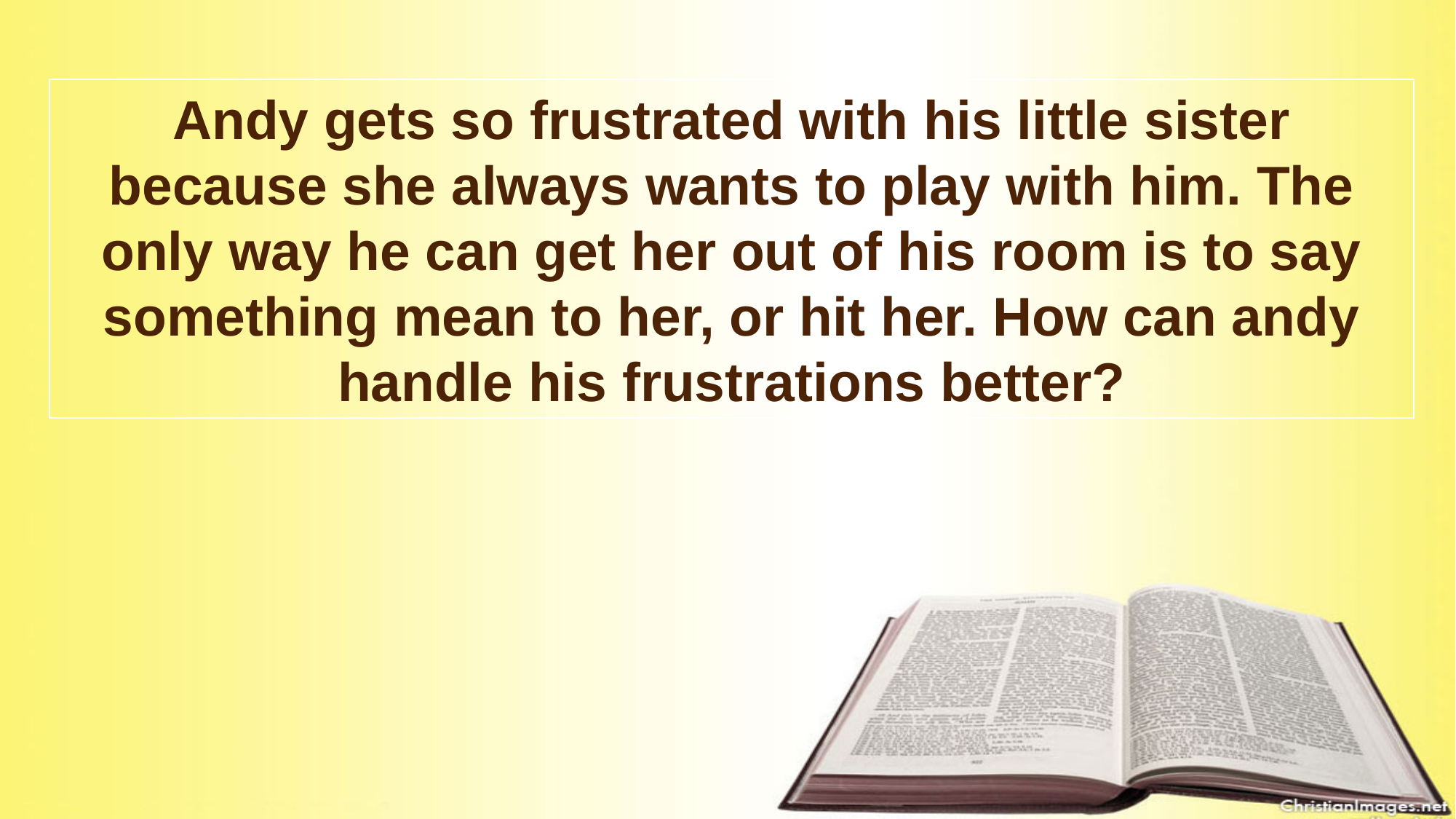

Andy gets so frustrated with his little sister because she always wants to play with him. The only way he can get her out of his room is to say something mean to her, or hit her. How can andy handle his frustrations better?